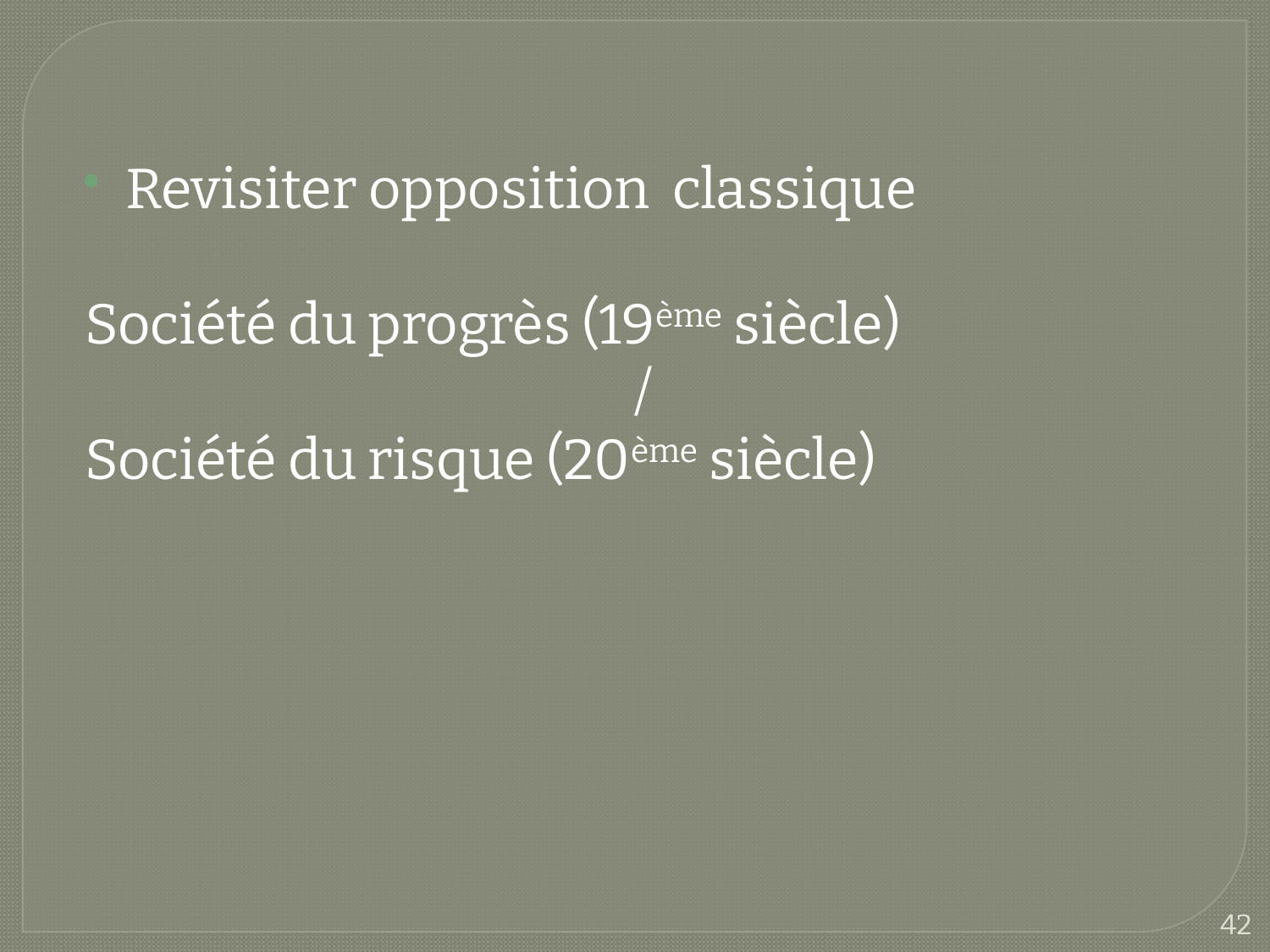

Revisiter opposition  classique

Société du progrès (19ème siècle)
/
Société du risque (20ème siècle)
42